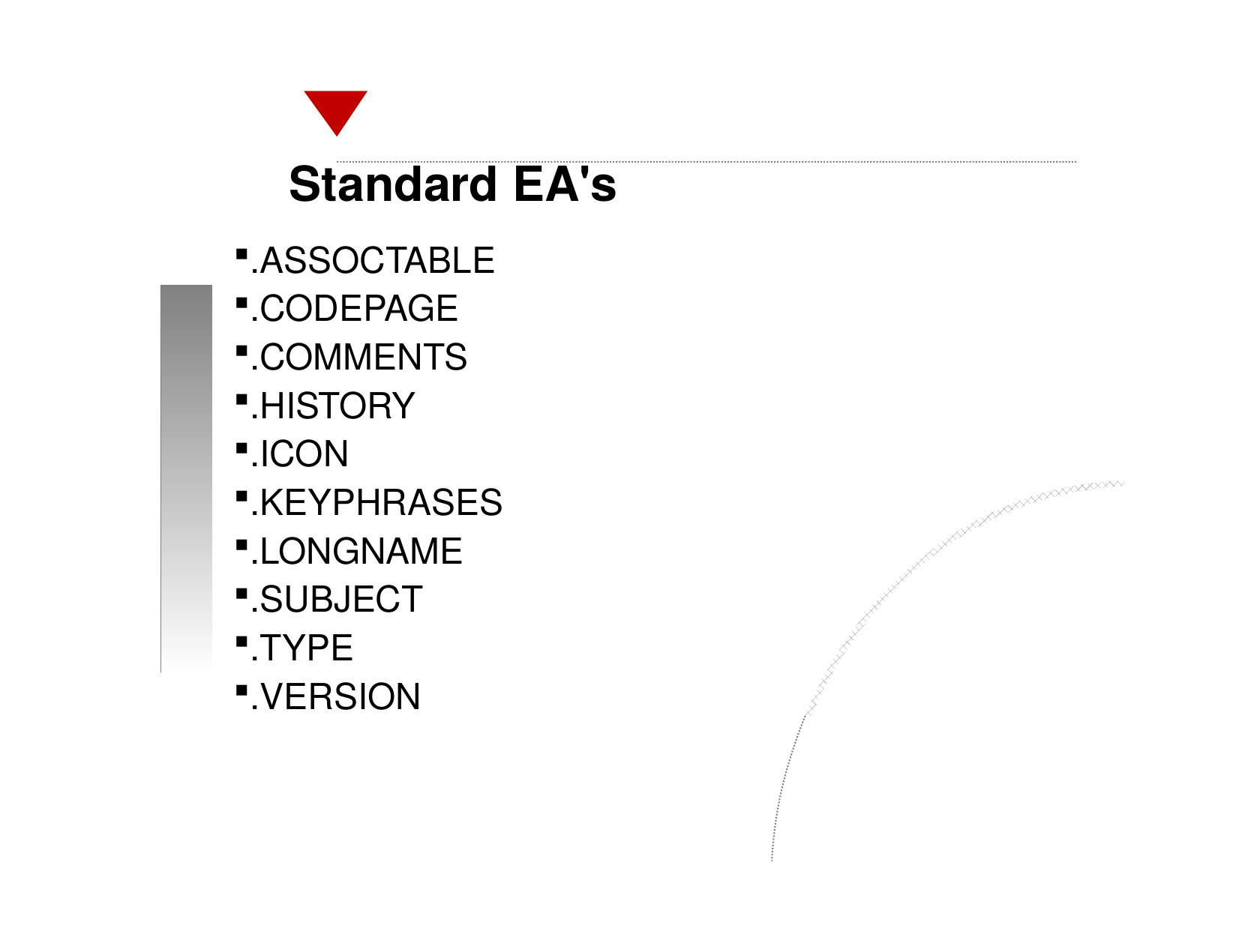

Standard EA's
.ASSOCTABLE
.CODEPAGE
.COMMENTS
.HISTORY
.ICON
.KEYPHRASES
.LONGNAME
.SUBJECT
.TYPE
.VERSION